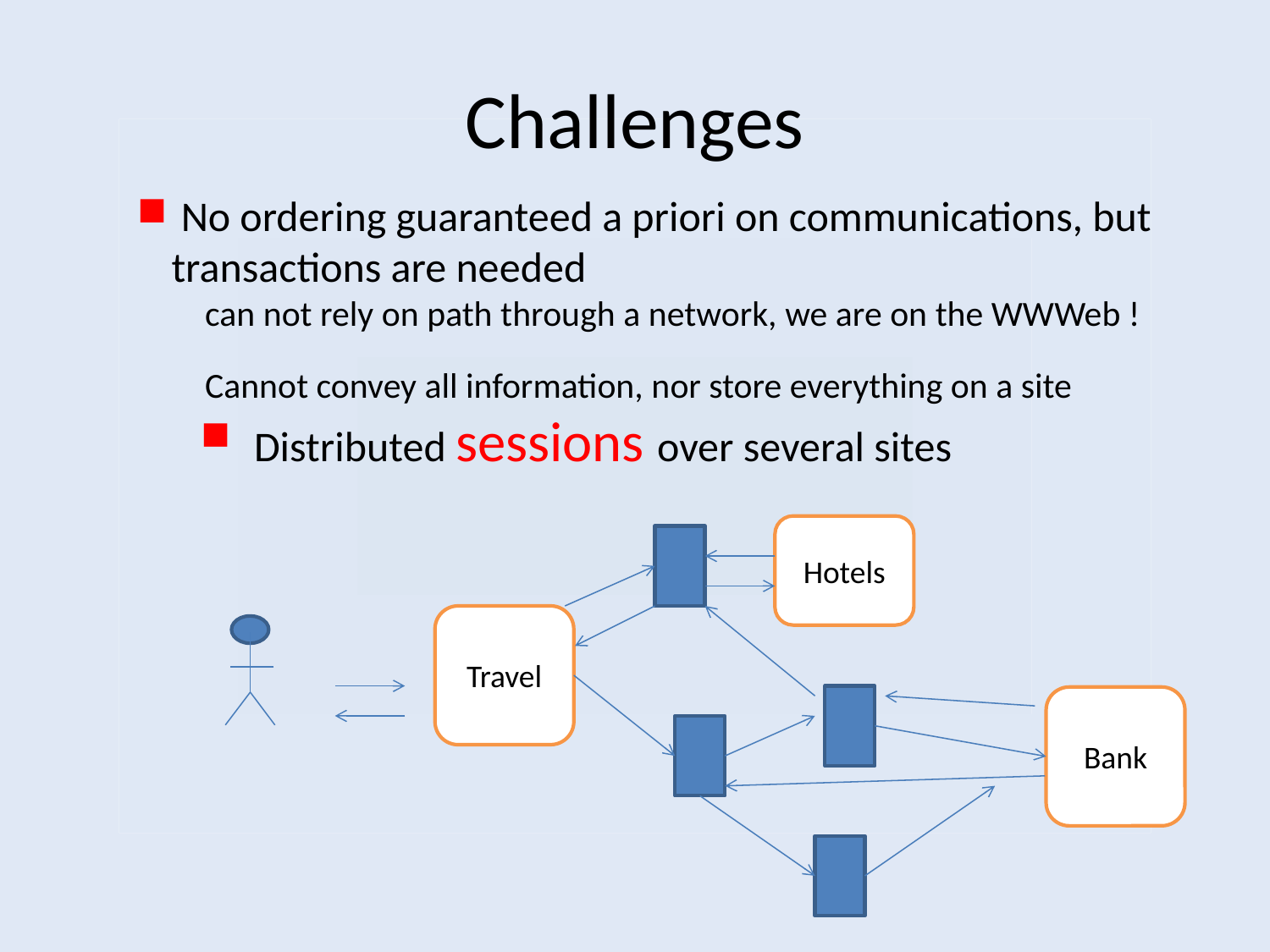

# Challenges
 No ordering guaranteed a priori on communications, but  transactions are needed
can not rely on path through a network, we are on the WWWeb !

Cannot convey all information, nor store everything on a site
  Distributed sessions over several sites
Hotels

Travel

Bank